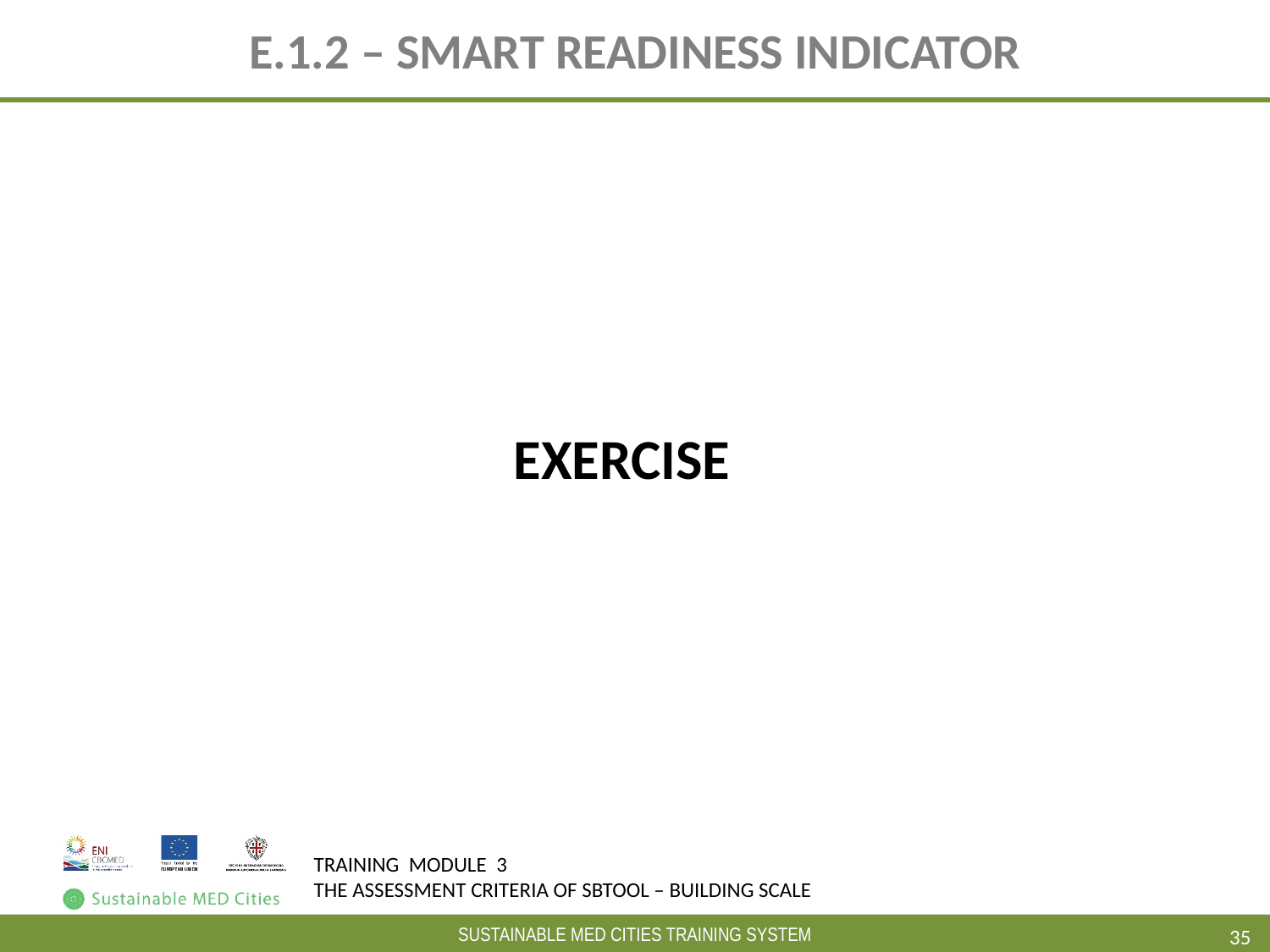

# E.1.2 – SMART READINESS INDICATOR

EXERCISE
35